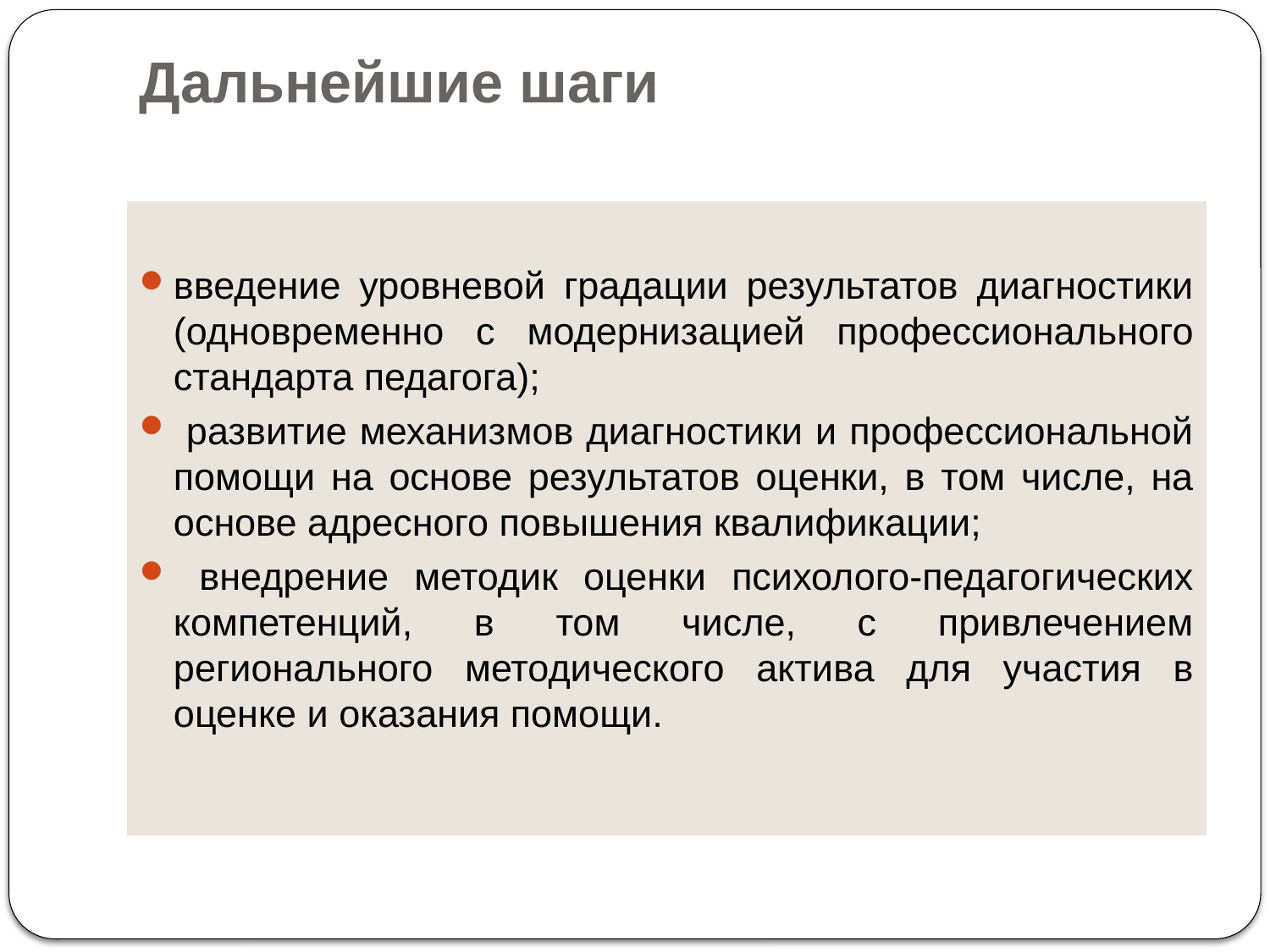

# Дальнейшие шаги

введение уровневой градации результатов диагностики (одновременно с модернизацией профессионального стандарта педагога);
 развитие механизмов диагностики и профессиональной помощи на основе результатов оценки, в том числе, на основе адресного повышения квалификации;
 внедрение методик оценки психолого-педагогических компетенций, в том числе, с привлечением регионального методического актива для участия в оценке и оказания помощи.